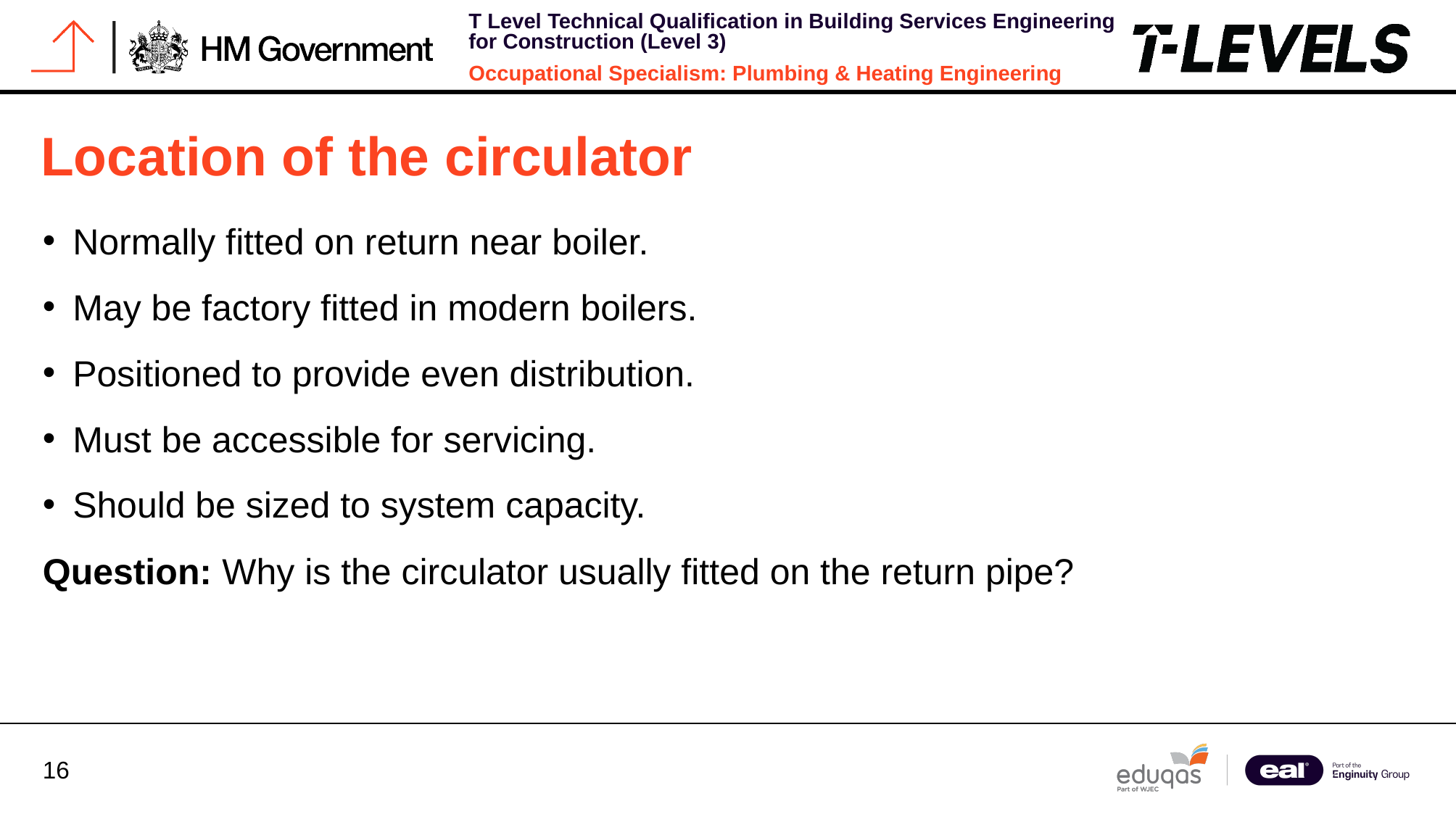

# Location of the circulator
Normally fitted on return near boiler.
May be factory fitted in modern boilers.
Positioned to provide even distribution.
Must be accessible for servicing.
Should be sized to system capacity.
Question: Why is the circulator usually fitted on the return pipe?